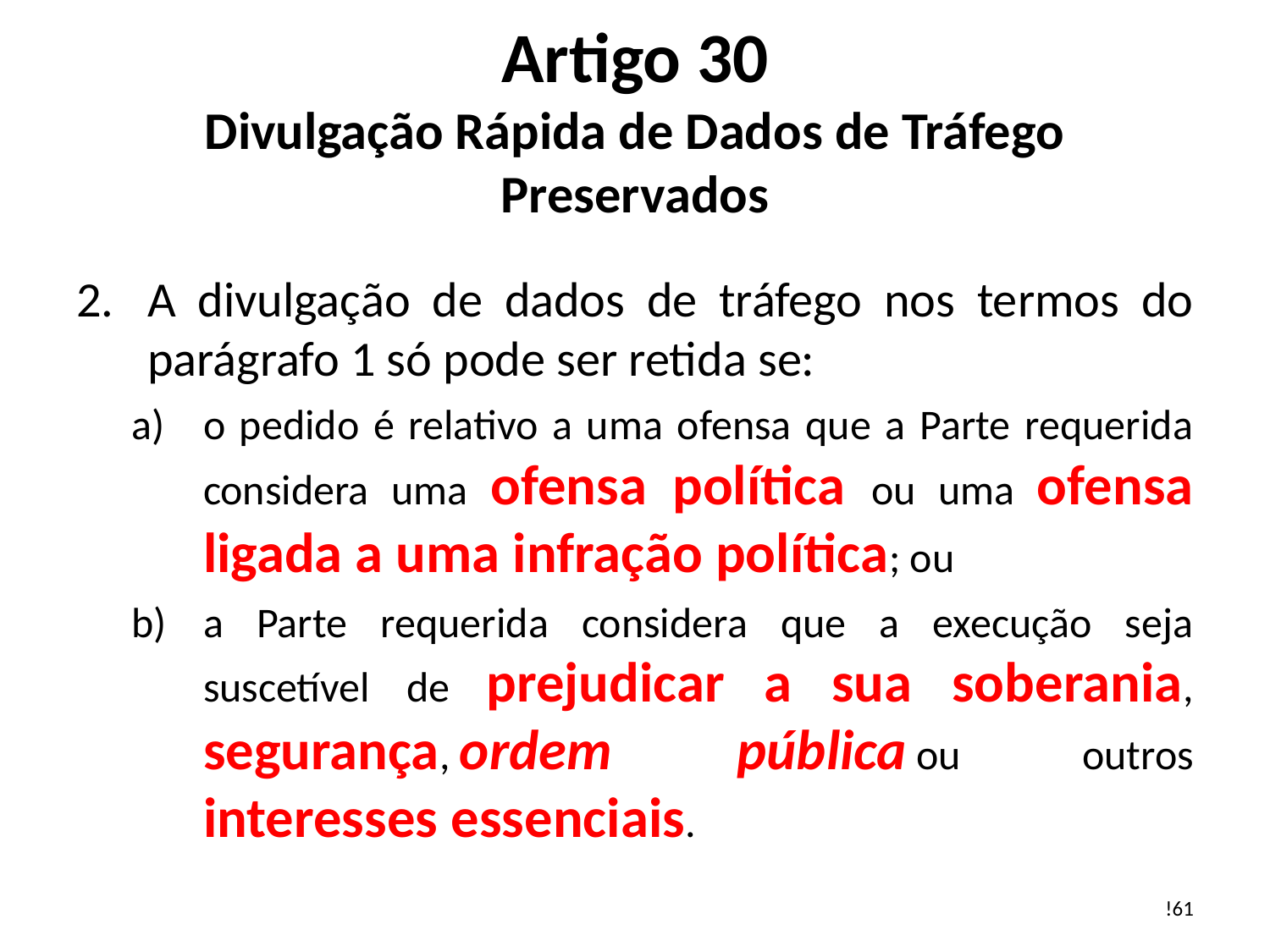

# Artigo 30 Divulgação Rápida de Dados de Tráfego Preservados
A divulgação de dados de tráfego nos termos do parágrafo 1 só pode ser retida se:
o pedido é relativo a uma ofensa que a Parte requerida considera uma ofensa política ou uma ofensa ligada a uma infração política; ou
a Parte requerida considera que a execução seja suscetível de prejudicar a sua soberania, segurança, ordem pública ou outros interesses essenciais.

!61